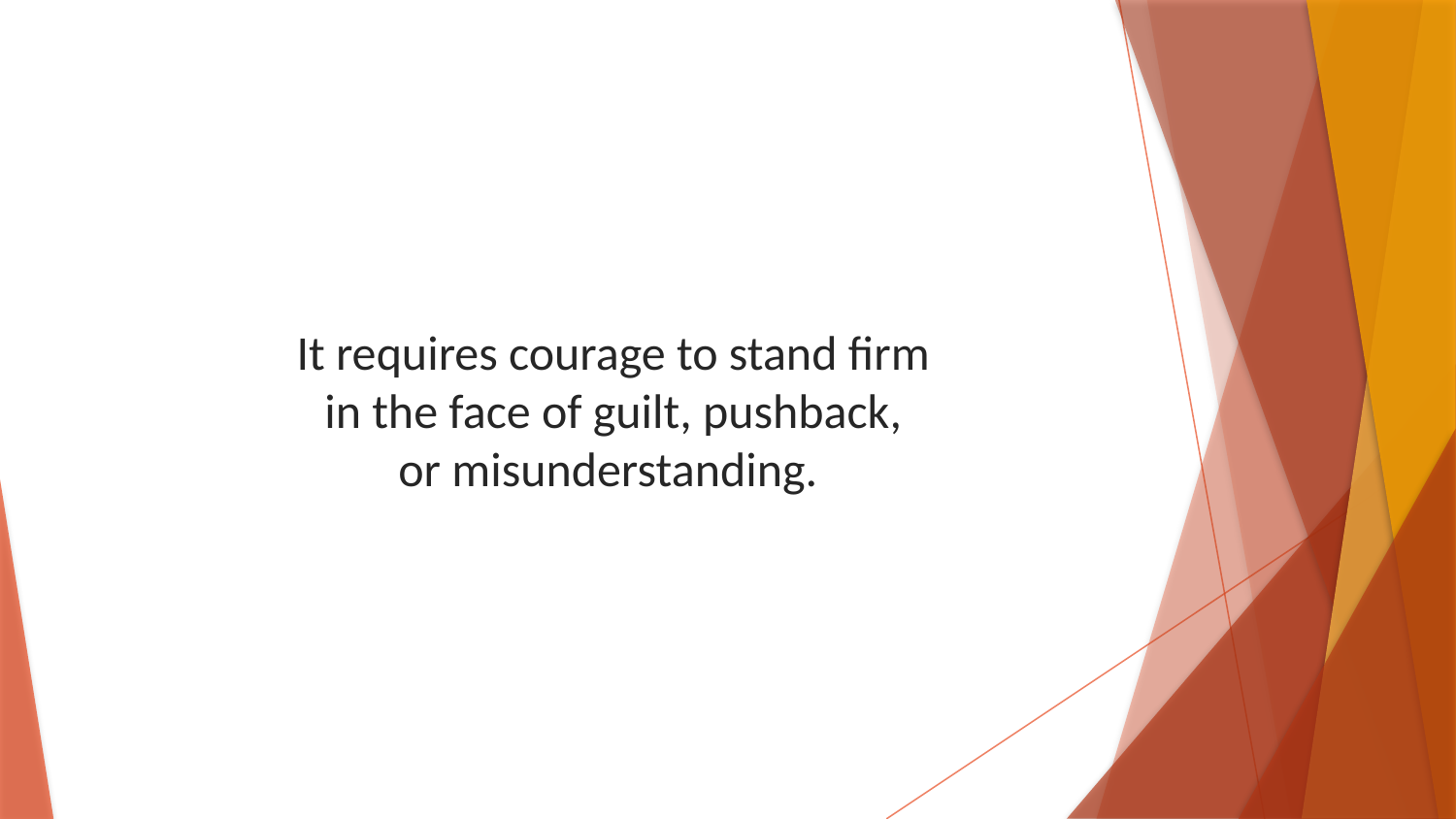

It requires courage to stand firm in the face of guilt, pushback,
or misunderstanding.